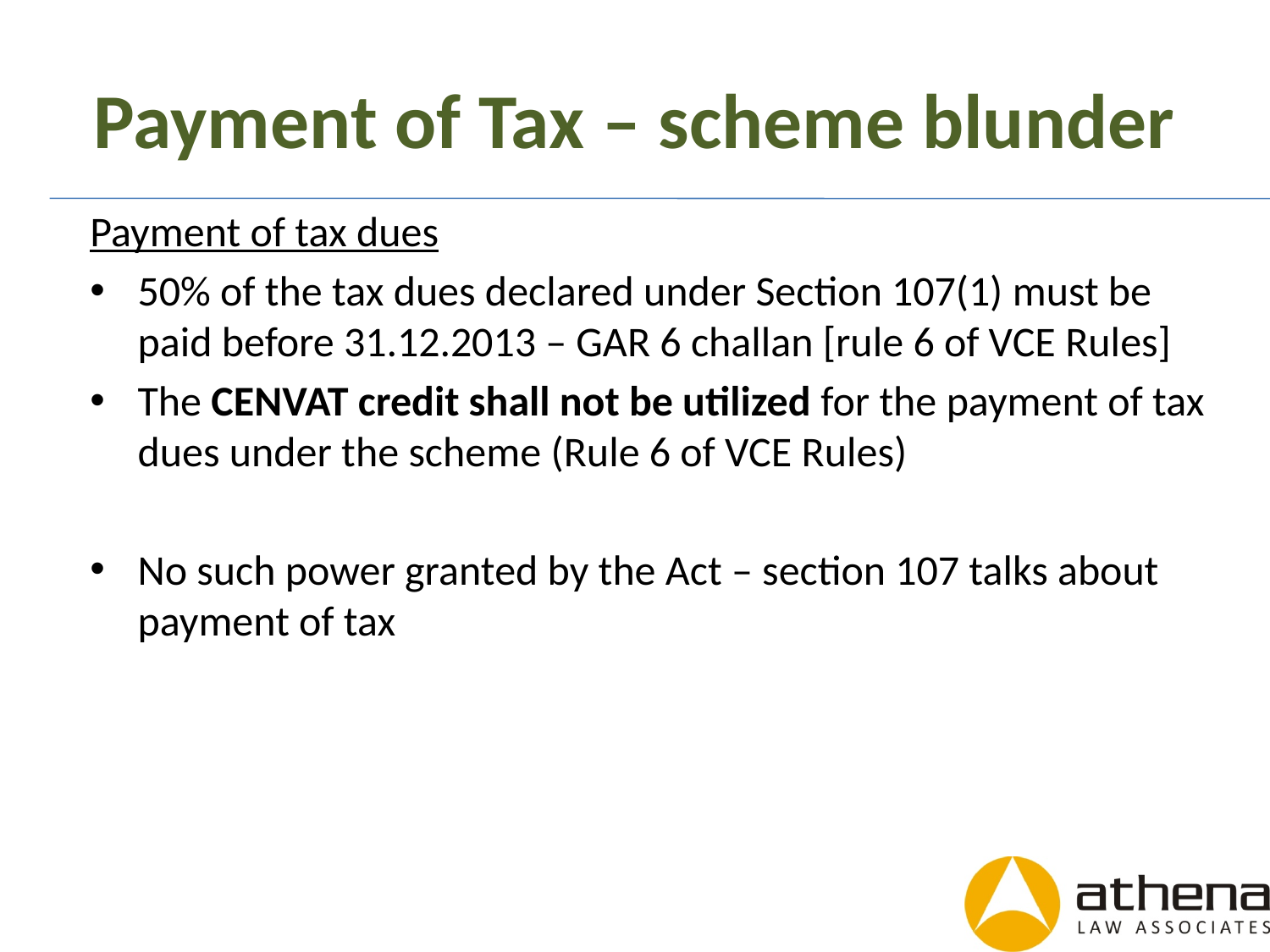

# Payment of Tax – scheme blunder
Payment of tax dues
50% of the tax dues declared under Section 107(1) must be paid before 31.12.2013 – GAR 6 challan [rule 6 of VCE Rules]
The CENVAT credit shall not be utilized for the payment of tax dues under the scheme (Rule 6 of VCE Rules)

No such power granted by the Act – section 107 talks about payment of tax